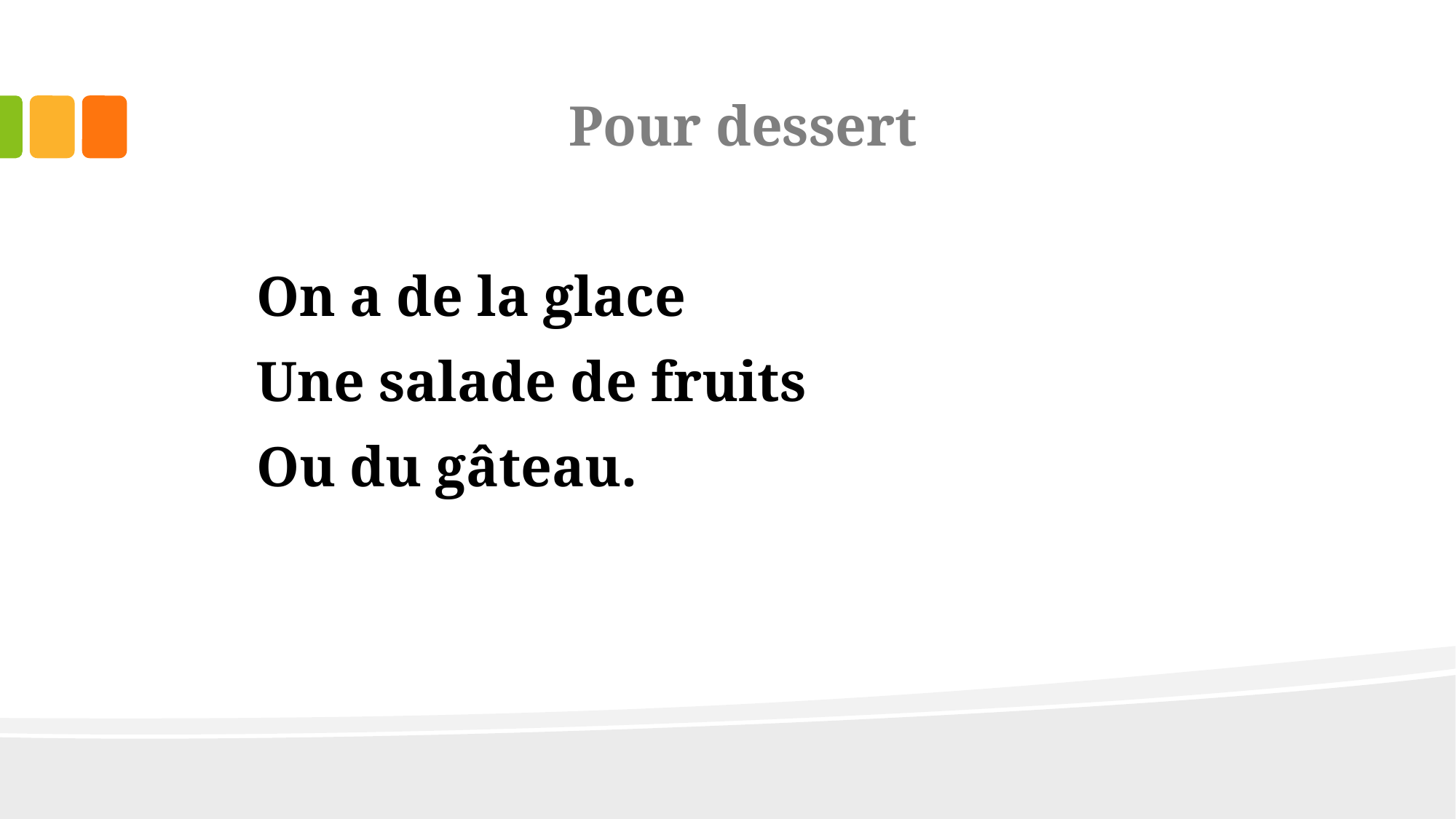

# Pour dessert
On a de la glace
Une salade de fruits
Ou du gâteau.